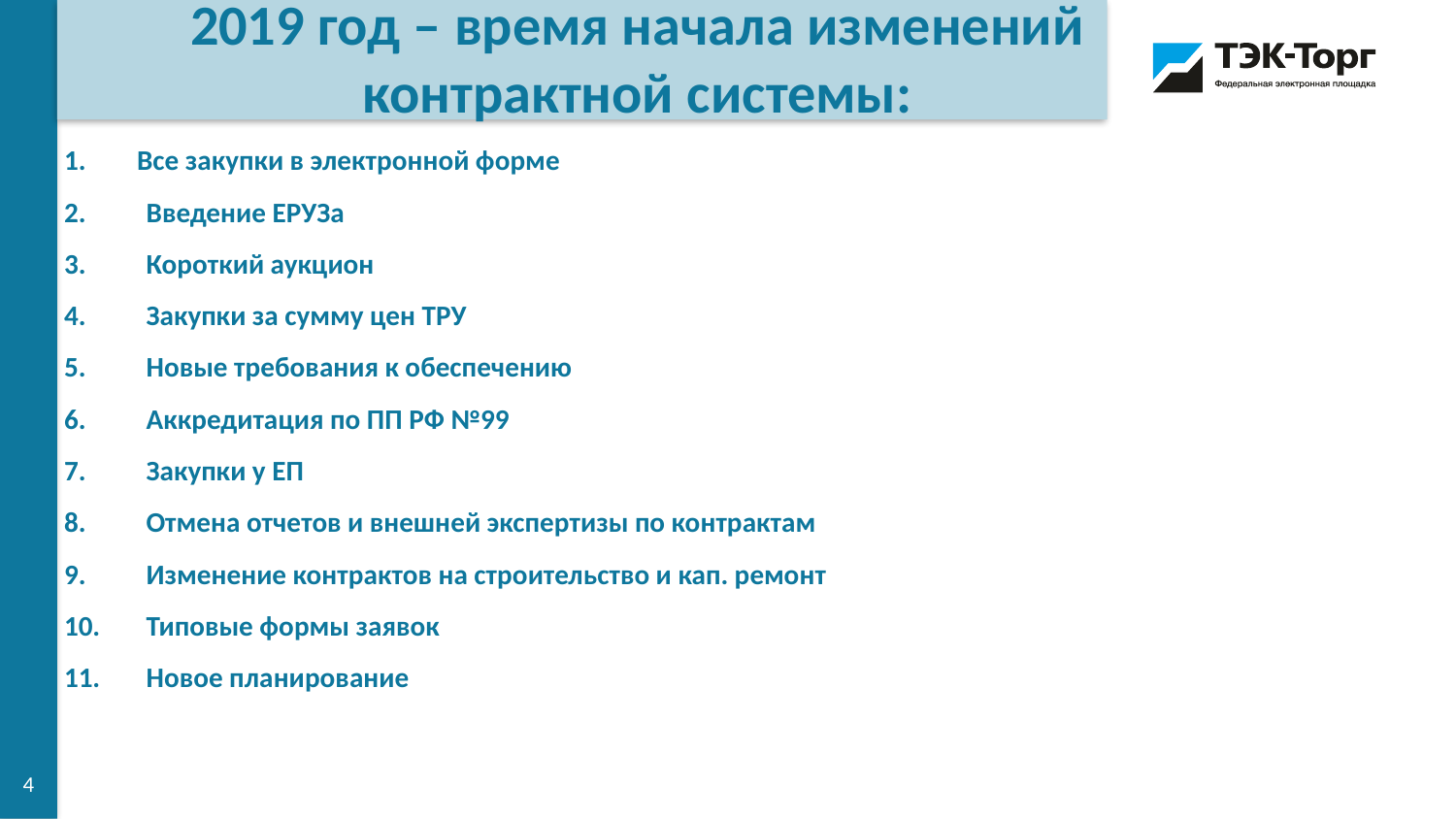

2019 год – время начала изменений контрактной системы:
Все закупки в электронной форме
Введение ЕРУЗа
Короткий аукцион
Закупки за сумму цен ТРУ
Новые требования к обеспечению
Аккредитация по ПП РФ №99
Закупки у ЕП
Отмена отчетов и внешней экспертизы по контрактам
Изменение контрактов на строительство и кап. ремонт
Типовые формы заявок
Новое планирование
4